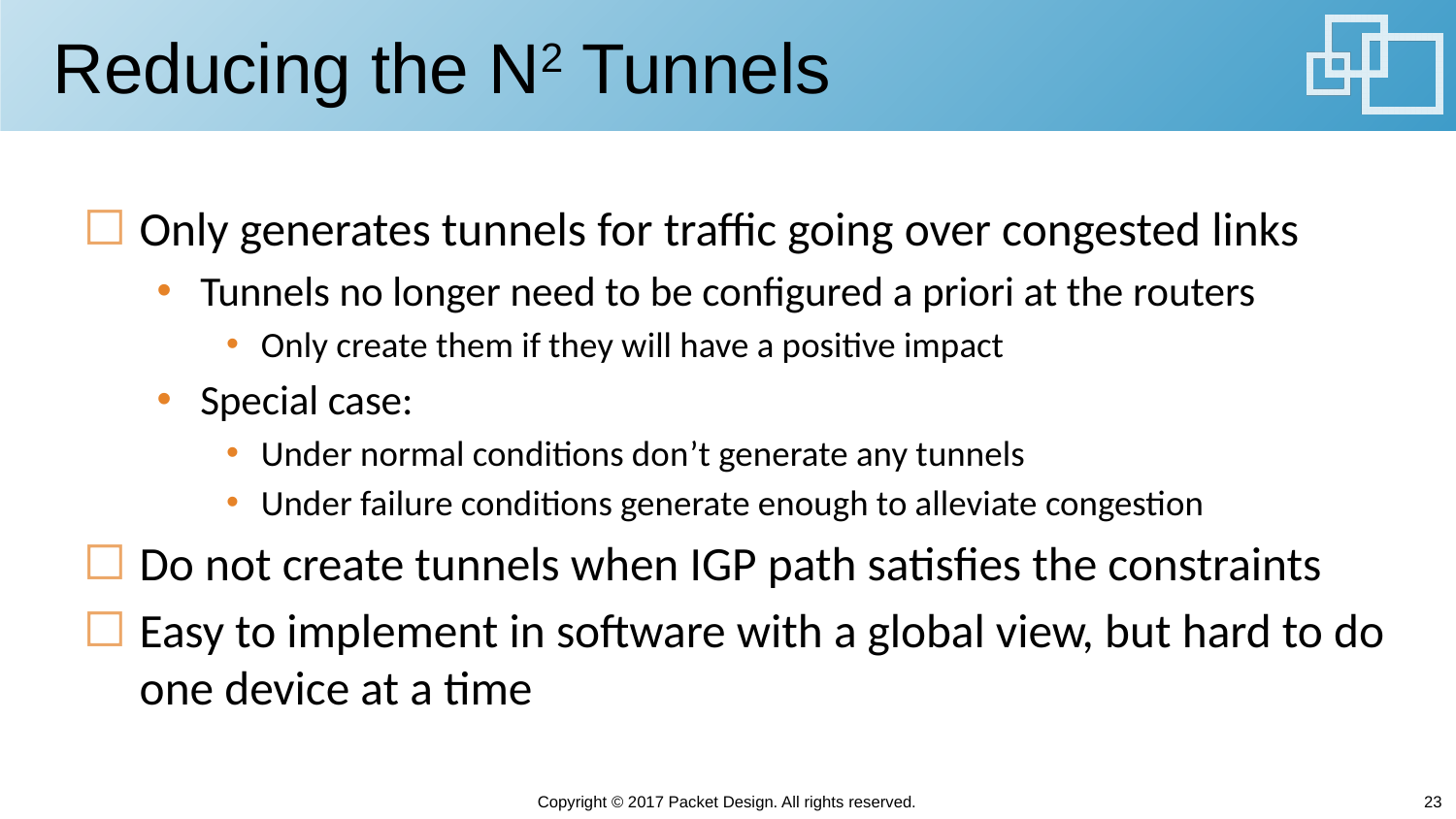

# Reducing the N2 Tunnels
Only generates tunnels for traffic going over congested links
Tunnels no longer need to be configured a priori at the routers
Only create them if they will have a positive impact
Special case:
Under normal conditions don’t generate any tunnels
Under failure conditions generate enough to alleviate congestion
Do not create tunnels when IGP path satisfies the constraints
Easy to implement in software with a global view, but hard to do one device at a time
Copyright © 2017 Packet Design. All rights reserved.
23